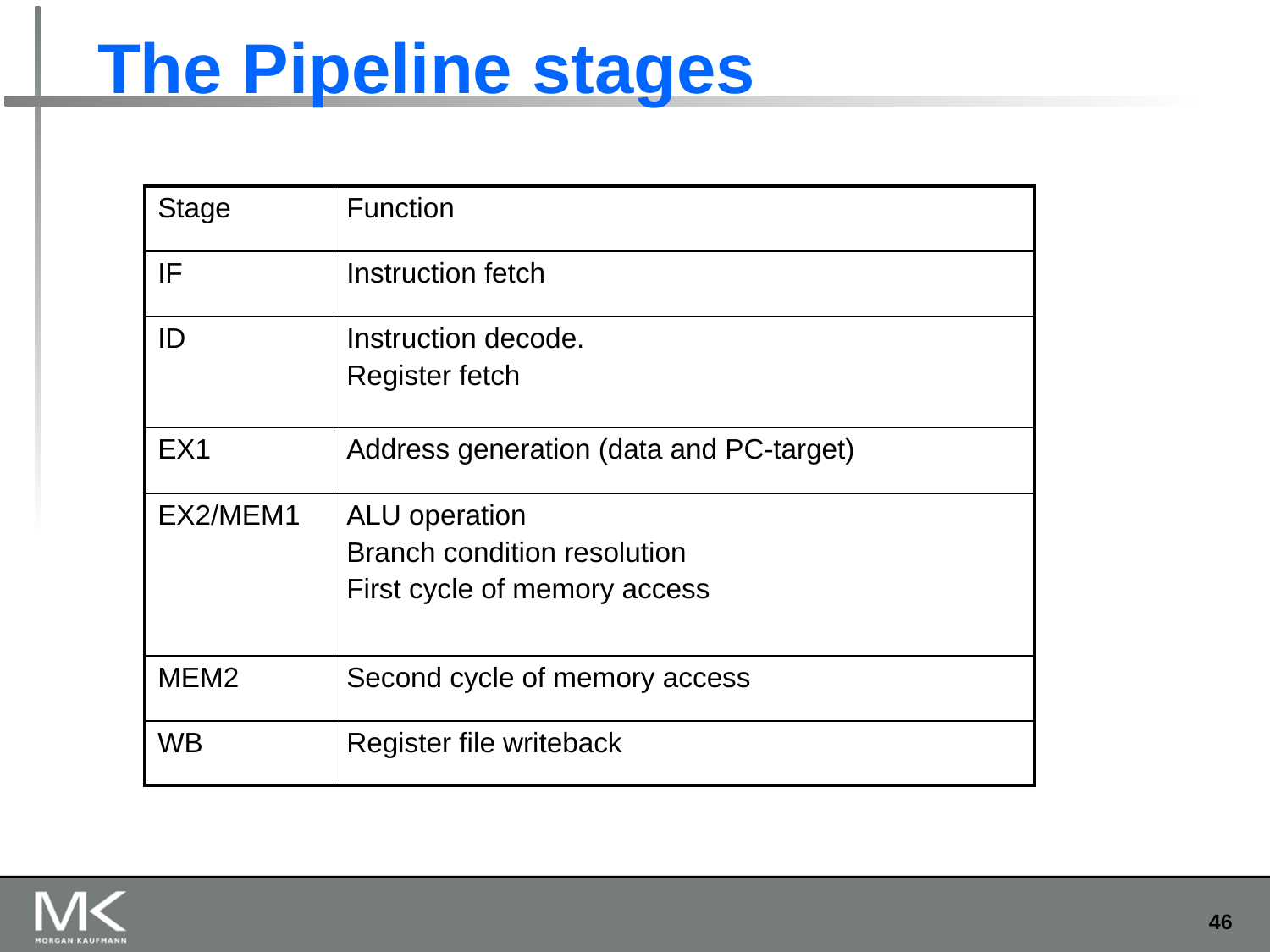

# The Pipeline stages
| Stage | Function |
| --- | --- |
| IF | Instruction fetch |
| ID | Instruction decode. Register fetch |
| EX1 | Address generation (data and PC-target) |
| EX2/MEM1 | ALU operation Branch condition resolution First cycle of memory access |
| MEM2 | Second cycle of memory access |
| WB | Register file writeback |